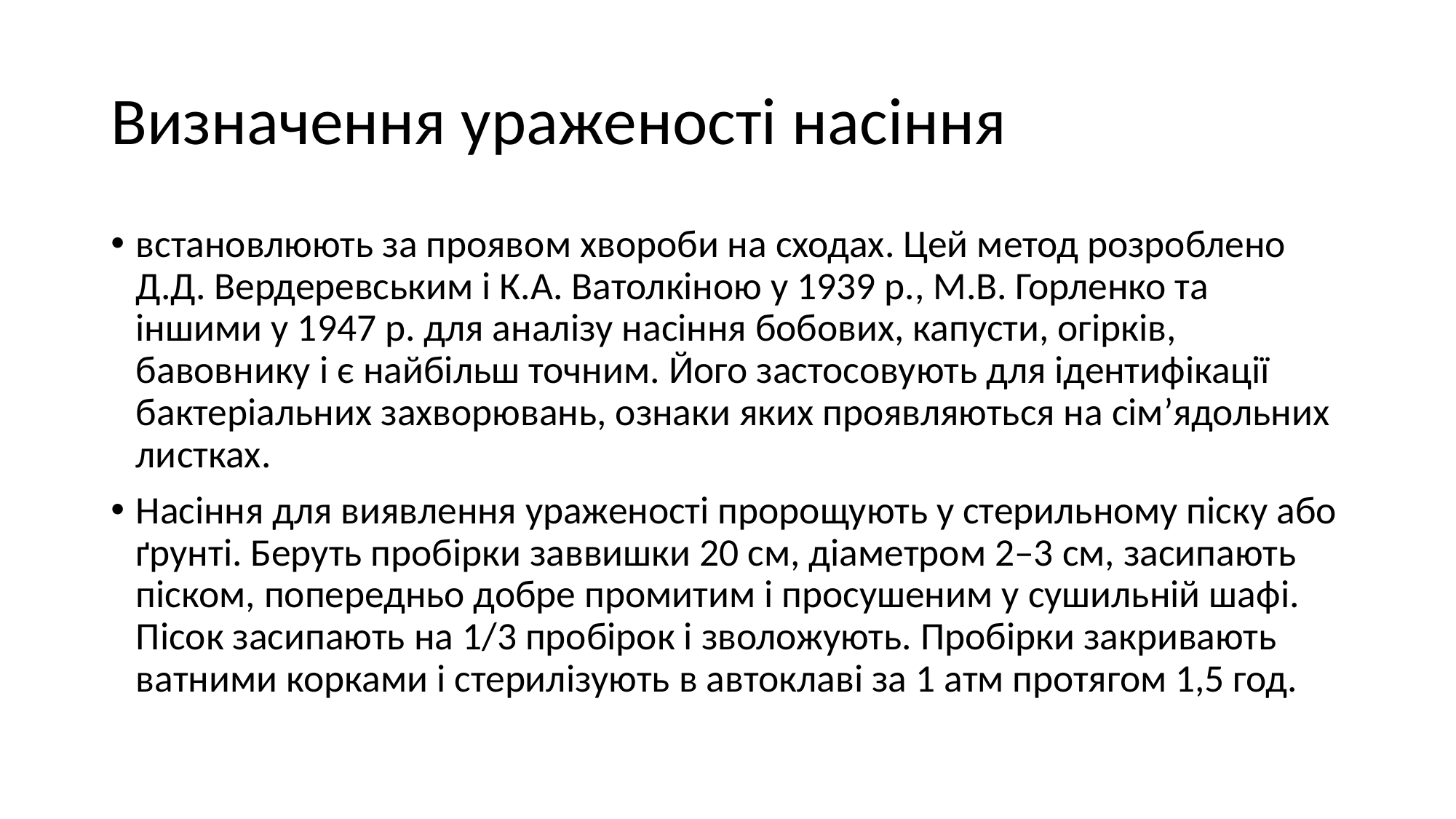

# Визначення ураженості насіння
встановлюють за проявом хвороби на сходах. Цей метод розроблено Д.Д. Вердеревським і К.А. Ватолкіною у 1939 р., М.В. Горленко та іншими у 1947 р. для аналізу насіння бобових, капусти, огірків, бавовнику і є найбільш точним. Його застосовують для ідентифікації бактеріальних захворювань, ознаки яких проявляються на сім’ядольних листках.
Насіння для виявлення ураженості пророщують у стерильному піску або ґрунті. Беруть пробірки заввишки 20 см, діаметром 2–3 см, засипають піском, попередньо добре промитим і просушеним у сушильній шафі. Пісок засипають на 1/3 пробірок і зволожують. Пробірки закривають ватними корками і стерилізують в автоклаві за 1 атм протягом 1,5 год.